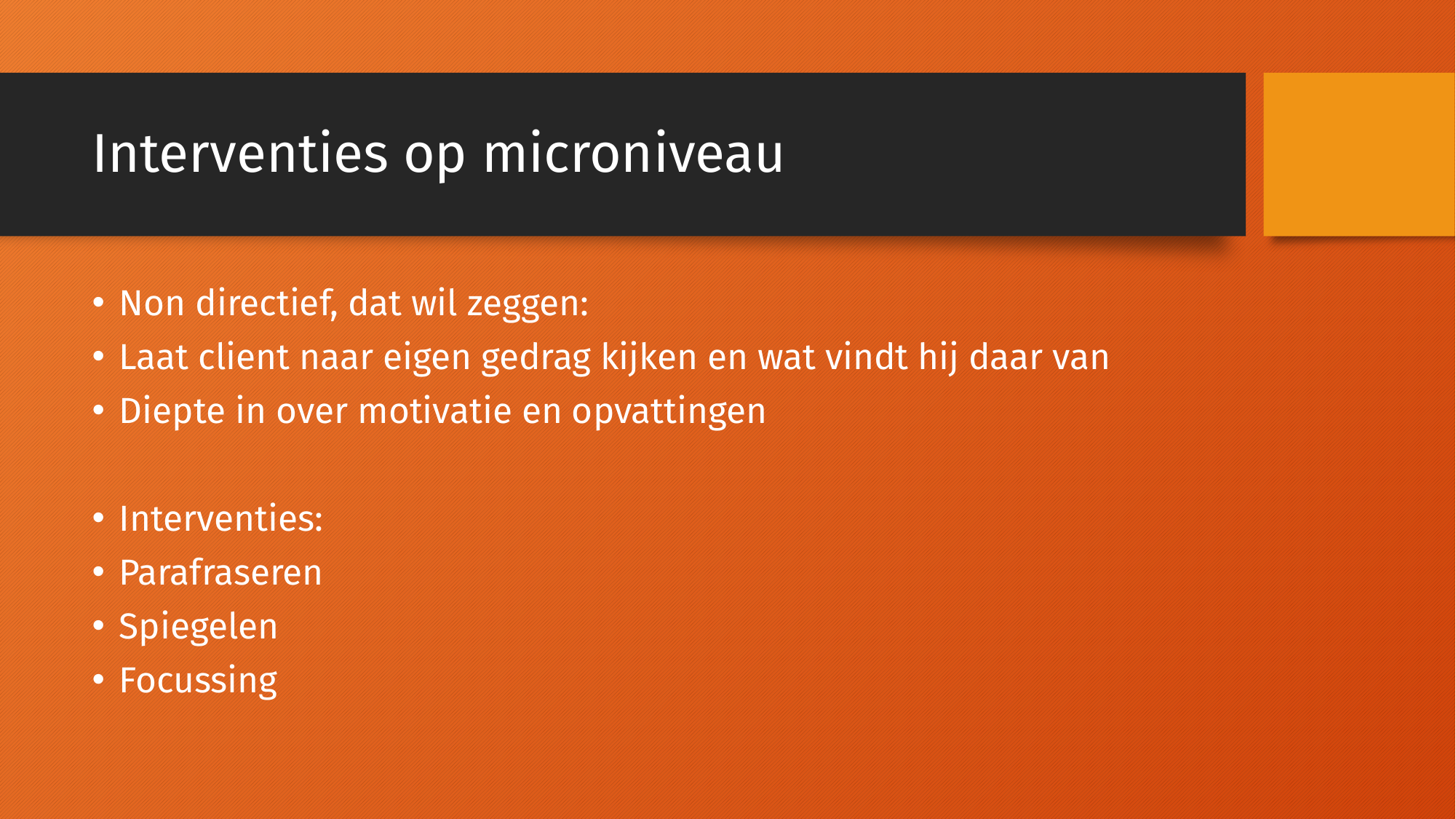

# Interventies op microniveau
Non directief, dat wil zeggen:
Laat client naar eigen gedrag kijken en wat vindt hij daar van
Diepte in over motivatie en opvattingen

Interventies:
Parafraseren
Spiegelen
Focussing